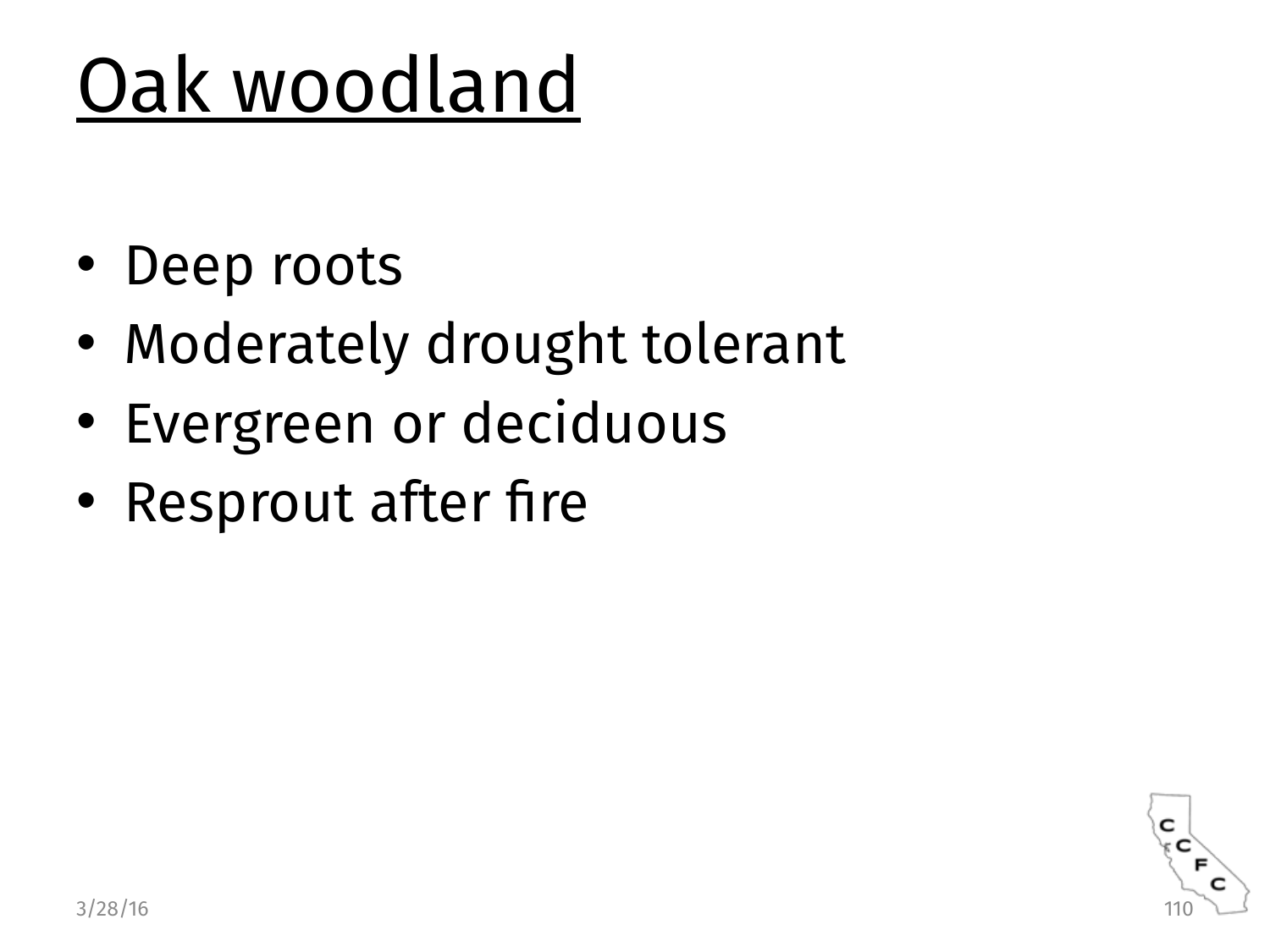

# Oak woodland
Deep roots
Moderately drought tolerant
Evergreen or deciduous
Resprout after fire
3/28/16
110